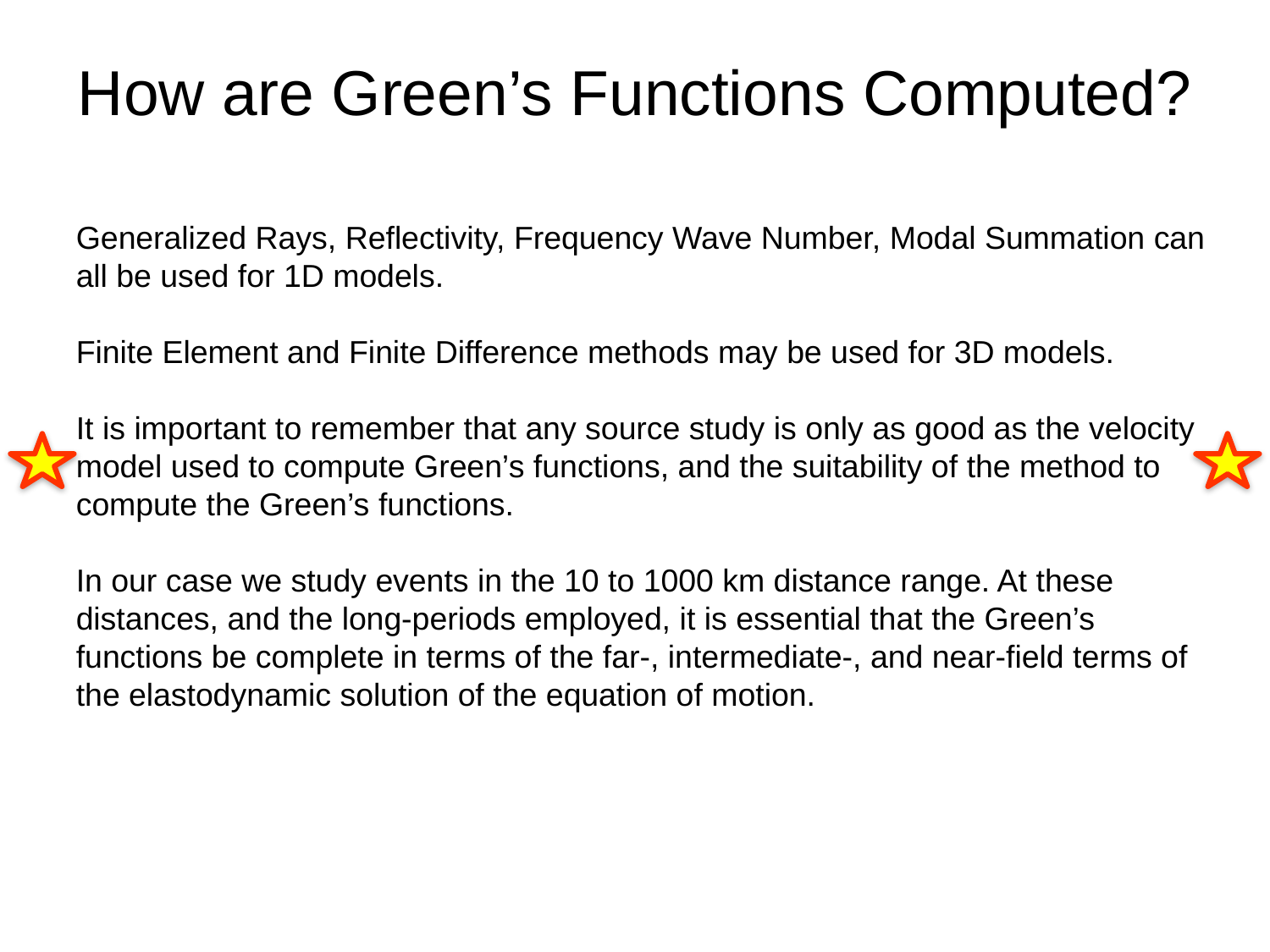

# How are Green’s Functions Computed?
Generalized Rays, Reflectivity, Frequency Wave Number, Modal Summation can all be used for 1D models.

Finite Element and Finite Difference methods may be used for 3D models.

It is important to remember that any source study is only as good as the velocity model used to compute Green’s functions, and the suitability of the method to compute the Green’s functions.

In our case we study events in the 10 to 1000 km distance range. At these distances, and the long-periods employed, it is essential that the Green’s functions be complete in terms of the far-, intermediate-, and near-field terms of the elastodynamic solution of the equation of motion.